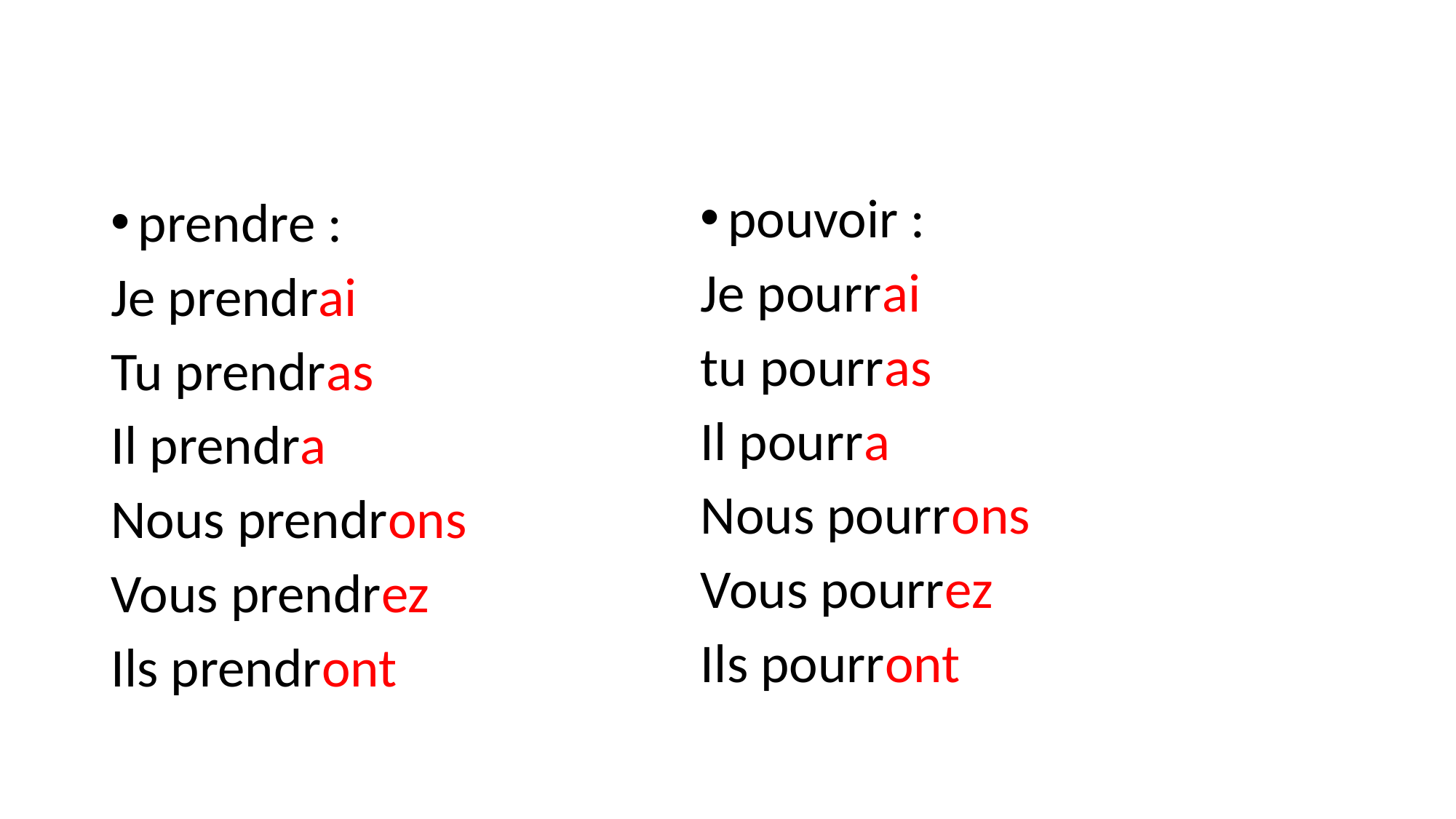

pouvoir :
Je pourrai
tu pourras
Il pourra
Nous pourrons
Vous pourrez
Ils pourront

prendre :
Je prendrai
Tu prendras
Il prendra
Nous prendrons
Vous prendrez
Ils prendront